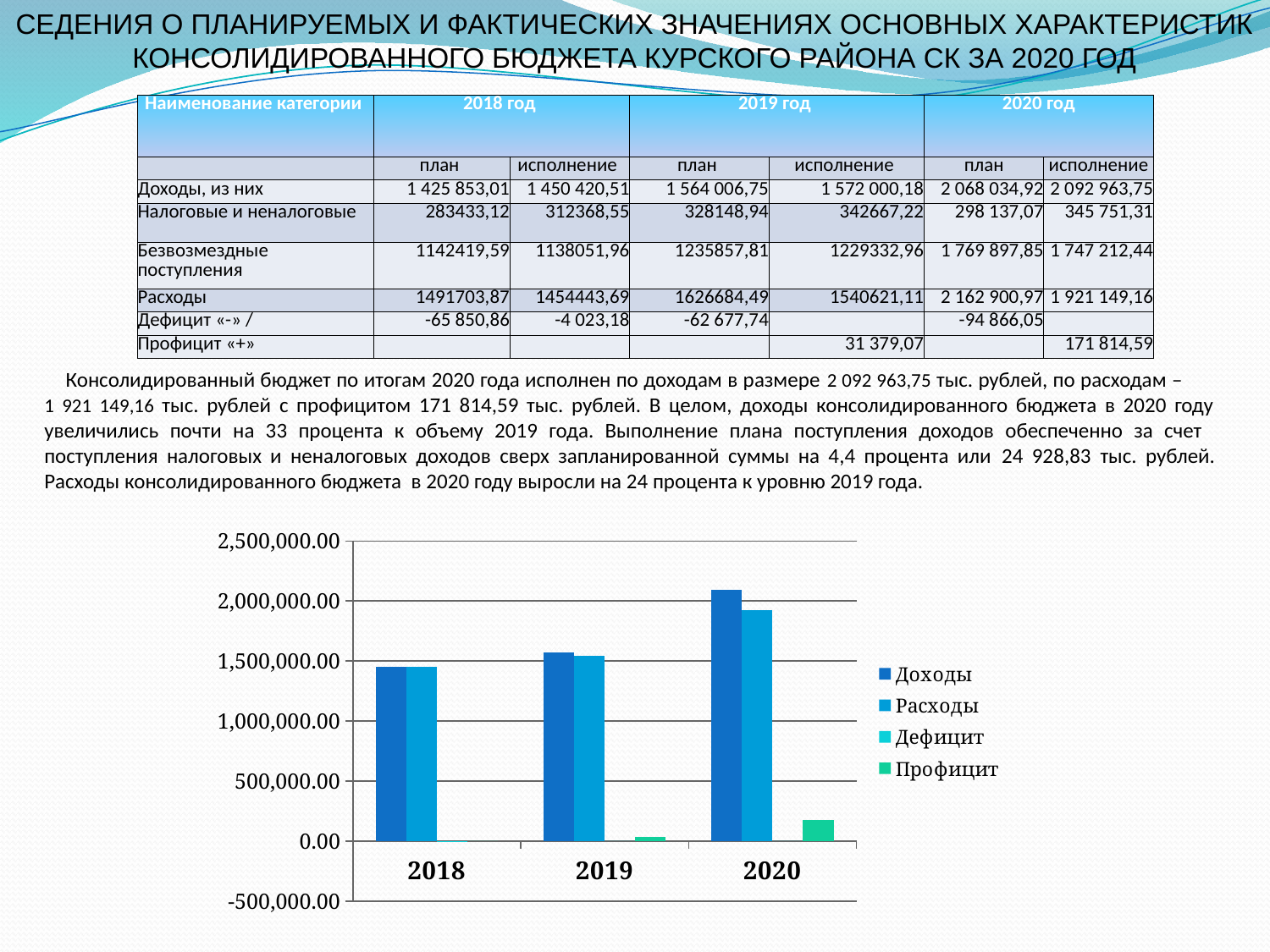

СЕДЕНИЯ О ПЛАНИРУЕМЫХ И ФАКТИЧЕСКИХ ЗНАЧЕНИЯХ ОСНОВНЫХ ХАРАКТЕРИСТИК КОНСОЛИДИРОВАННОГО БЮДЖЕТА КУРСКОГО РАЙОНА СК ЗА 2020 ГОД
| Наименование категории | 2018 год |  | 2019 год |  | 2020 год |  |
| --- | --- | --- | --- | --- | --- | --- |
|  | план | исполнение | план | исполнение | план | исполнение |
| Доходы, из них | 1 425 853,01 | 1 450 420,51 | 1 564 006,75 | 1 572 000,18 | 2 068 034,92 | 2 092 963,75 |
| Налоговые и неналоговые | 283433,12 | 312368,55 | 328148,94 | 342667,22 | 298 137,07 | 345 751,31 |
| Безвозмездные поступления | 1142419,59 | 1138051,96 | 1235857,81 | 1229332,96 | 1 769 897,85 | 1 747 212,44 |
| Расходы | 1491703,87 | 1454443,69 | 1626684,49 | 1540621,11 | 2 162 900,97 | 1 921 149,16 |
| Дефицит «-» / | -65 850,86 | -4 023,18 | -62 677,74 |  | -94 866,05 |  |
| Профицит «+» |  |  |  | 31 379,07 |  | 171 814,59 |
    Консолидированный бюджет по итогам 2020 года исполнен по доходам в размере 2 092 963,75 тыс. рублей, по расходам –       1 921 149,16 тыс. рублей с профицитом 171 814,59 тыс. рублей. В целом, доходы консолидированного бюджета в 2020 году увеличились почти на 33 процента к объему 2019 года. Выполнение плана поступления доходов обеспеченно за счет  поступления налоговых и неналоговых доходов сверх запланированной суммы на 4,4 процента или 24 928,83 тыс. рублей. Расходы консолидированного бюджета  в 2020 году выросли на 24 процента к уровню 2019 года.

### Chart

| Category | Доходы | Расходы | Дефицит | Профицит |
|---|---|---|---|---|
| 2018 | 1450420.51 | 1454443.690000001 | -4023.18 | 0.0 |
| 2019 | 1572000.180000001 | 1540621.11 | 0.0 | 31379.07 |
| 2020 | 2092963.75 | 1921149.0 | 0.0 | 171814.75 |